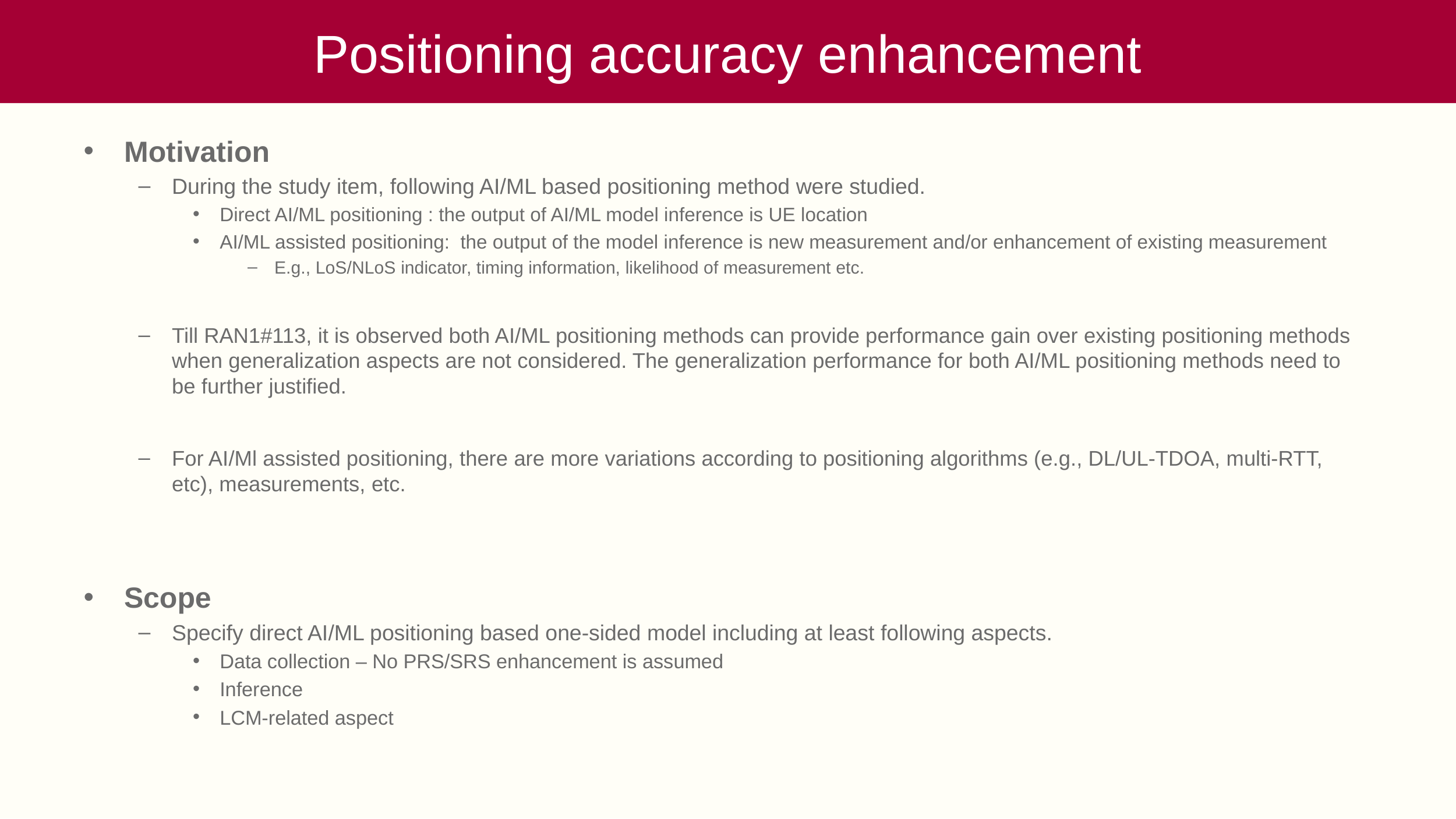

# Positioning accuracy enhancement
Motivation
During the study item, following AI/ML based positioning method were studied.
Direct AI/ML positioning : the output of AI/ML model inference is UE location
AI/ML assisted positioning:  the output of the model inference is new measurement and/or enhancement of existing measurement
E.g., LoS/NLoS indicator, timing information, likelihood of measurement etc.

Till RAN1#113, it is observed both AI/ML positioning methods can provide performance gain over existing positioning methods when generalization aspects are not considered. The generalization performance for both AI/ML positioning methods need to be further justified.

For AI/Ml assisted positioning, there are more variations according to positioning algorithms (e.g., DL/UL-TDOA, multi-RTT, etc), measurements, etc.

Scope
Specify direct AI/ML positioning based one-sided model including at least following aspects.
Data collection – No PRS/SRS enhancement is assumed
Inference
LCM-related aspect